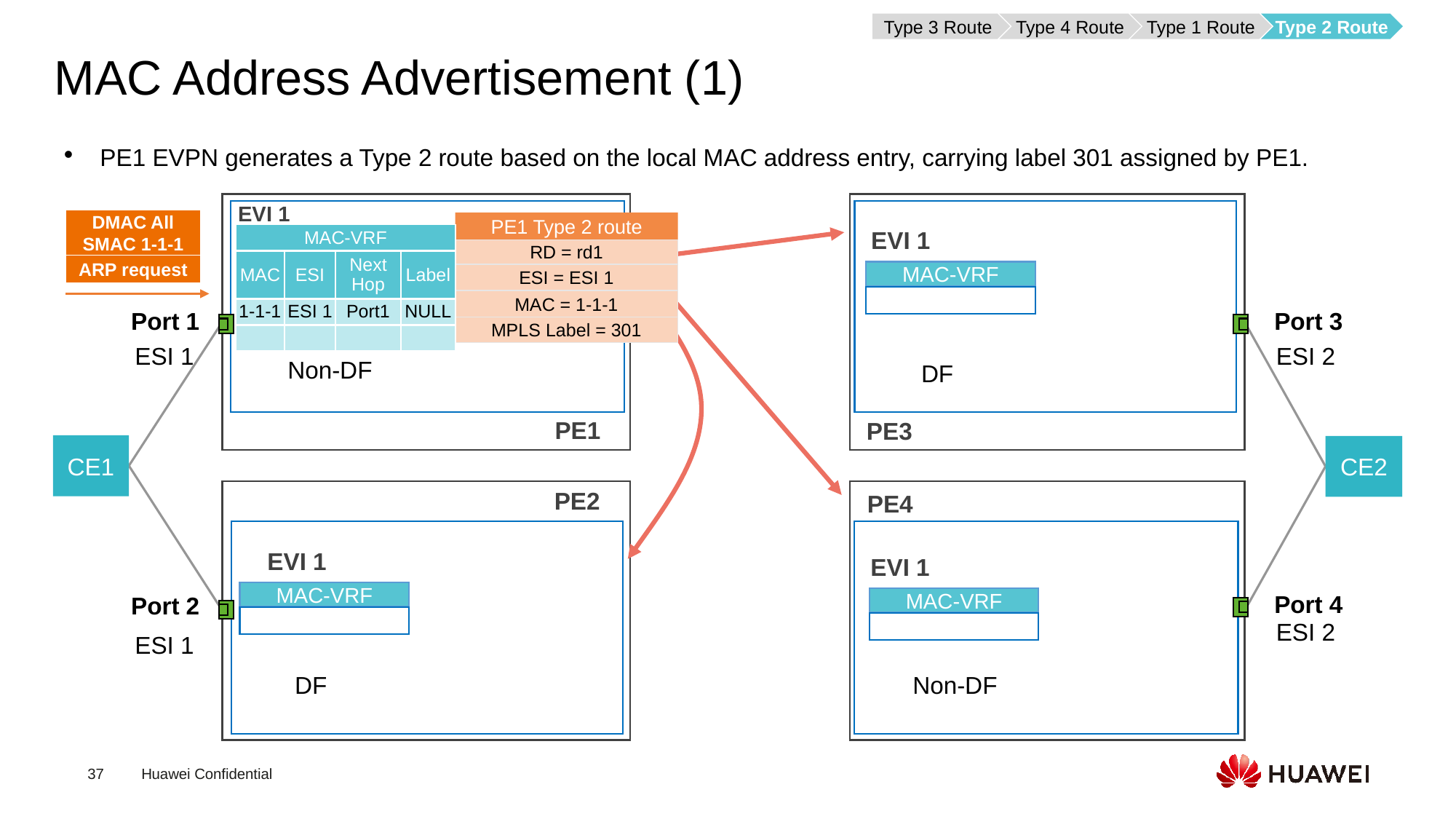

Type 3 Route
Type 4 Route
Type 1 Route
Type 2 Route
# MAC Address Advertisement (1)
PE1 EVPN generates a Type 2 route based on the local MAC address entry, carrying label 301 assigned by PE1.

EVI 1

DMAC All
SMAC 1-1-1
ARP request
PE1 Type 2 route
RD = rd1
ESI = ESI 1
MAC = 1-1-1
MPLS Label = 301
EVI 1
| MAC-VRF |  |  |  |
| --- | --- | --- | --- |
| MAC | ESI | Next Hop | Label |
| 1-1-1 | ESI 1 | Port1 | NULL |
|  |  |  |  |

MAC-VRF

Port 1
Port 3

ESI 1
ESI 2
Non-DF
DF
PE1
PE3
CE1
CE2
PE2

PE4

EVI 1
EVI 1
MAC-VRF
Port 4
Port 2
MAC-VRF

ESI 2

ESI 1
DF
Non-DF